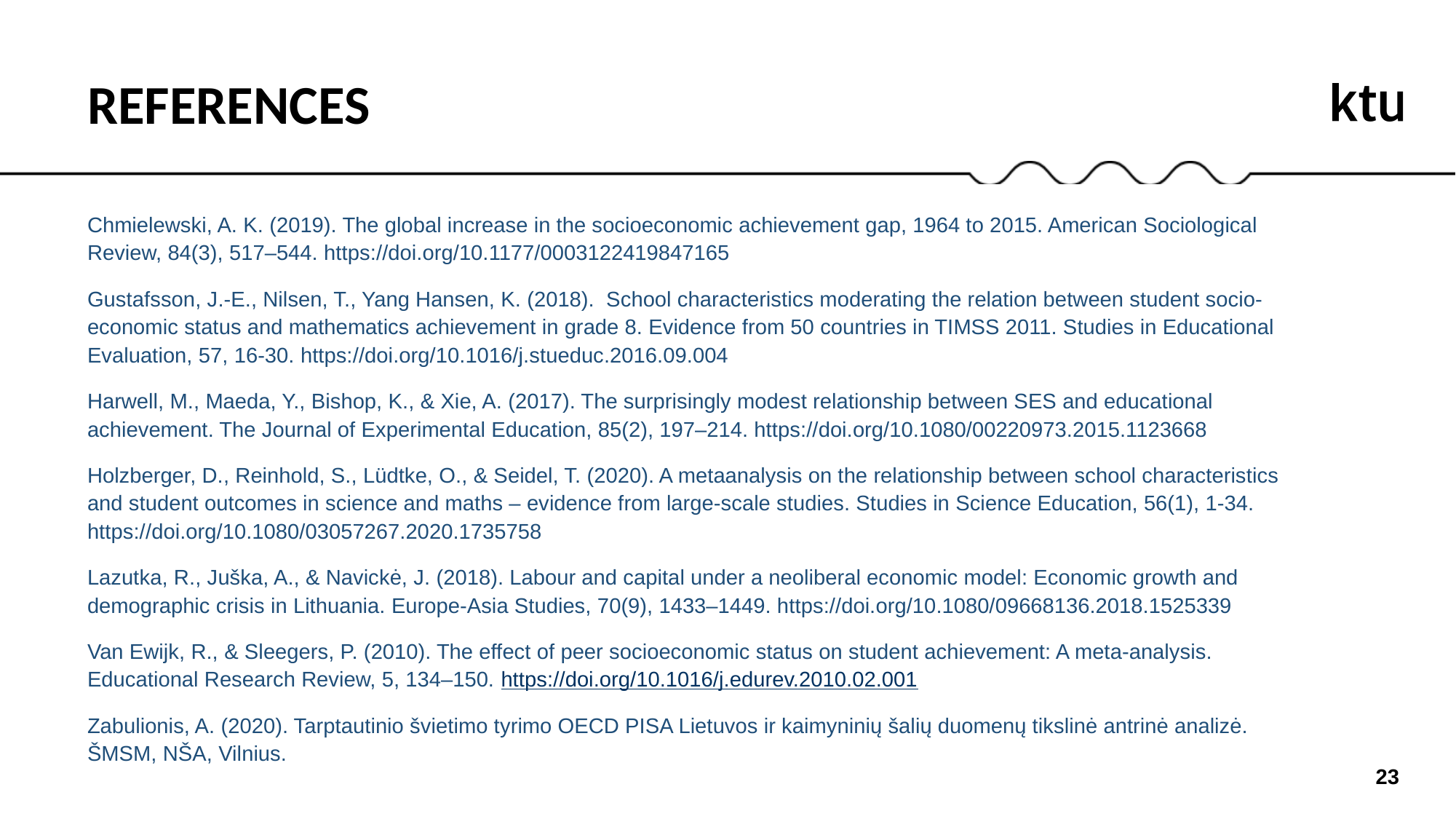

REFERENCES
Chmielewski, A. K. (2019). The global increase in the socioeconomic achievement gap, 1964 to 2015. American Sociological Review, 84(3), 517–544. https://doi.org/10.1177/0003122419847165
Gustafsson, J.-E., Nilsen, T., Yang Hansen, K. (2018).  School characteristics moderating the relation between student socio-economic status and mathematics achievement in grade 8. Evidence from 50 countries in TIMSS 2011. Studies in Educational Evaluation, 57, 16-30. https://doi.org/10.1016/j.stueduc.2016.09.004
Harwell, M., Maeda, Y., Bishop, K., & Xie, A. (2017). The surprisingly modest relationship between SES and educational achievement. The Journal of Experimental Education, 85(2), 197–214. https://doi.org/10.1080/00220973.2015.1123668
Holzberger, D., Reinhold, S., Lüdtke, O., & Seidel, T. (2020). A metaanalysis on the relationship between school characteristics and student outcomes in science and maths – evidence from large-scale studies. Studies in Science Education, 56(1), 1-34. https://doi.org/10.1080/03057267.2020.1735758
Lazutka, R., Juška, A., & Navickė, J. (2018). Labour and capital under a neoliberal economic model: Economic growth and demographic crisis in Lithuania. Europe-Asia Studies, 70(9), 1433–1449. https://doi.org/10.1080/09668136.2018.1525339
Van Ewijk, R., & Sleegers, P. (2010). The effect of peer socioeconomic status on student achievement: A meta-analysis. Educational Research Review, 5, 134–150. https://doi.org/10.1016/j.edurev.2010.02.001
Zabulionis, A. (2020). Tarptautinio švietimo tyrimo OECD PISA Lietuvos ir kaimyninių šalių duomenų tikslinė antrinė analizė. ŠMSM, NŠA, Vilnius.